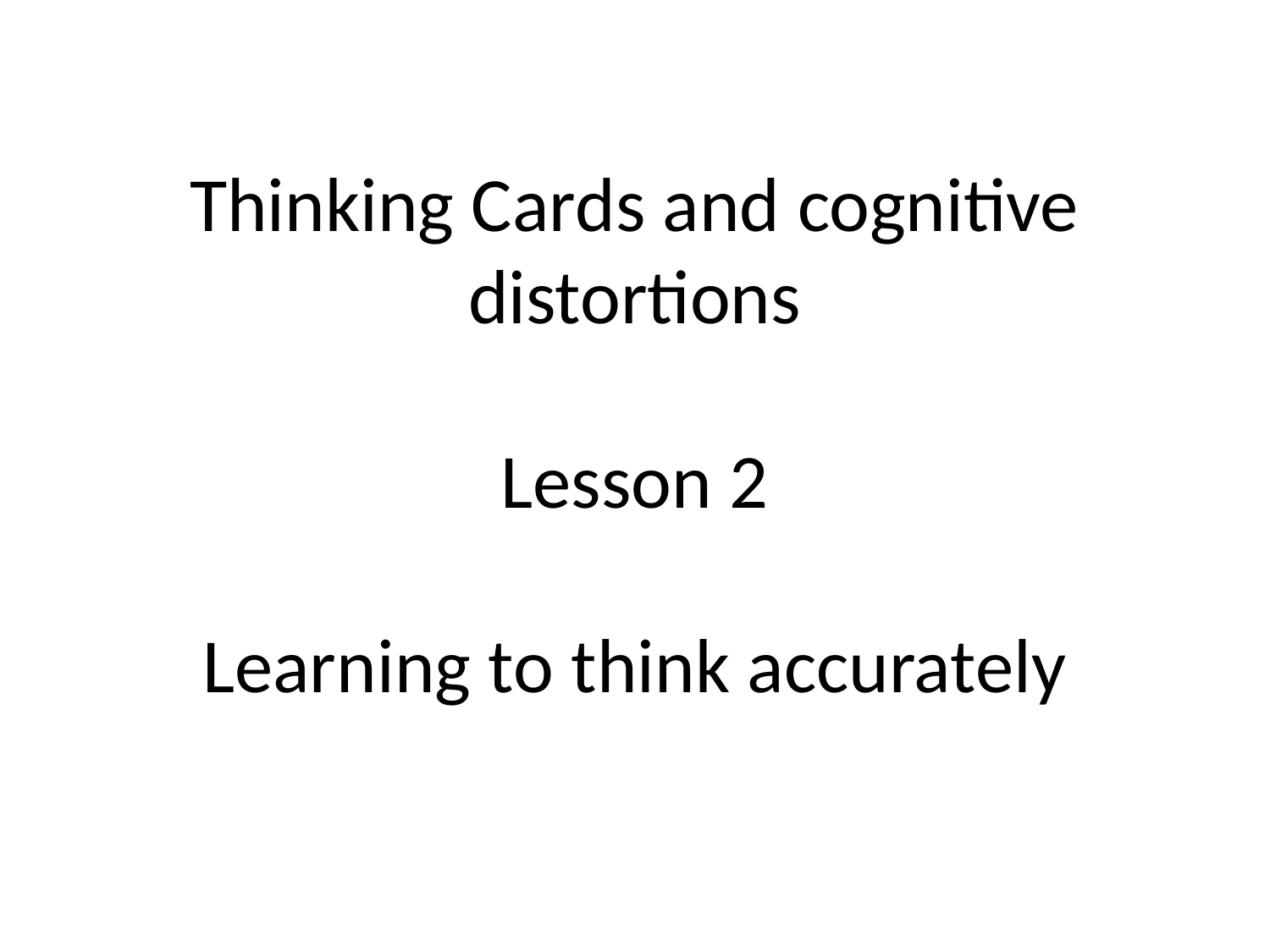

# Thinking Cards and cognitive distortions Lesson 2 Learning to think accurately